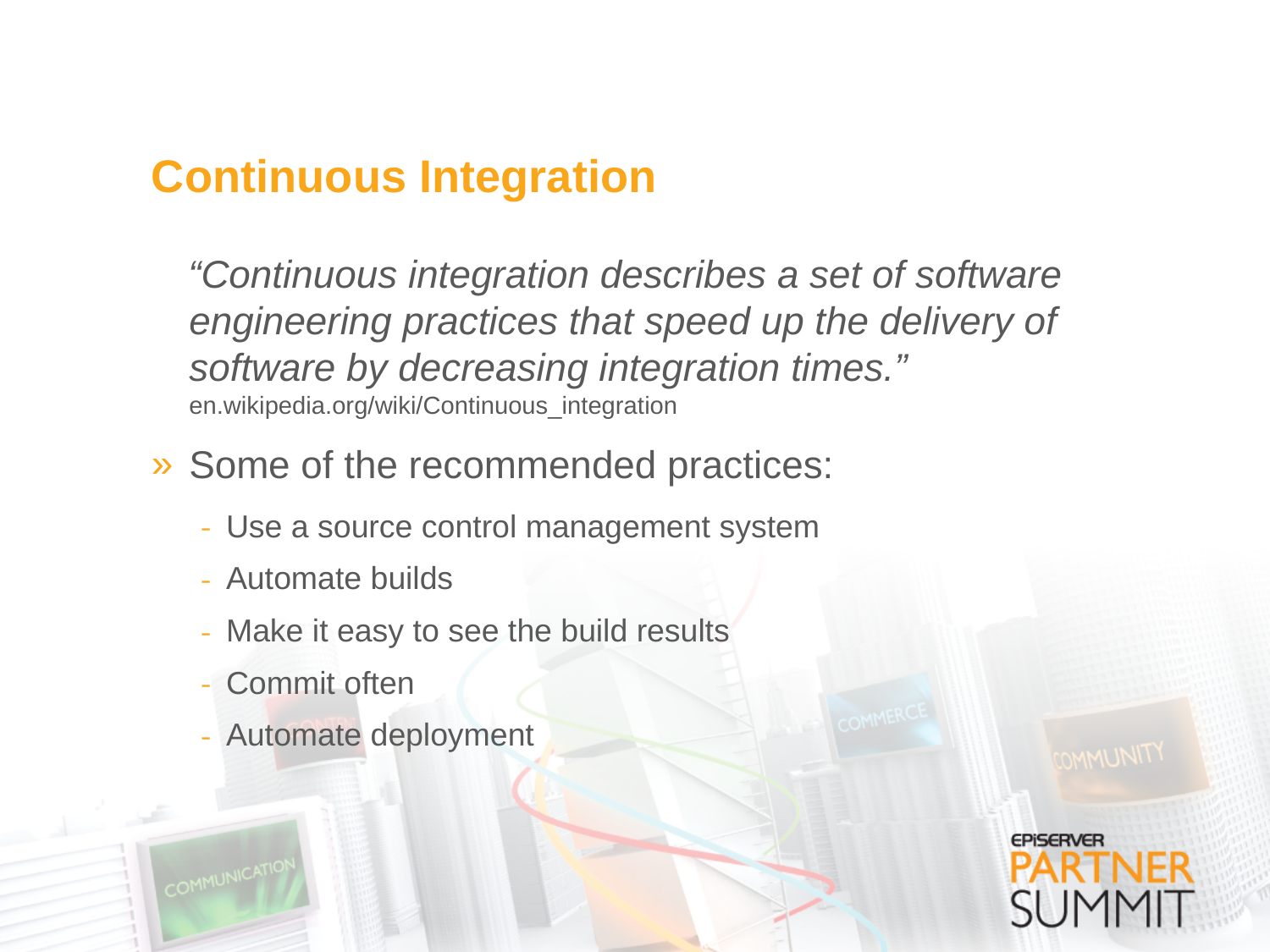

# Continuous Integration
“Continuous integration describes a set of software engineering practices that speed up the delivery of software by decreasing integration times.”
en.wikipedia.org/wiki/Continuous_integration
Some of the recommended practices:
Use a source control management system
Automate builds
Make it easy to see the build results
Commit often
Automate deployment